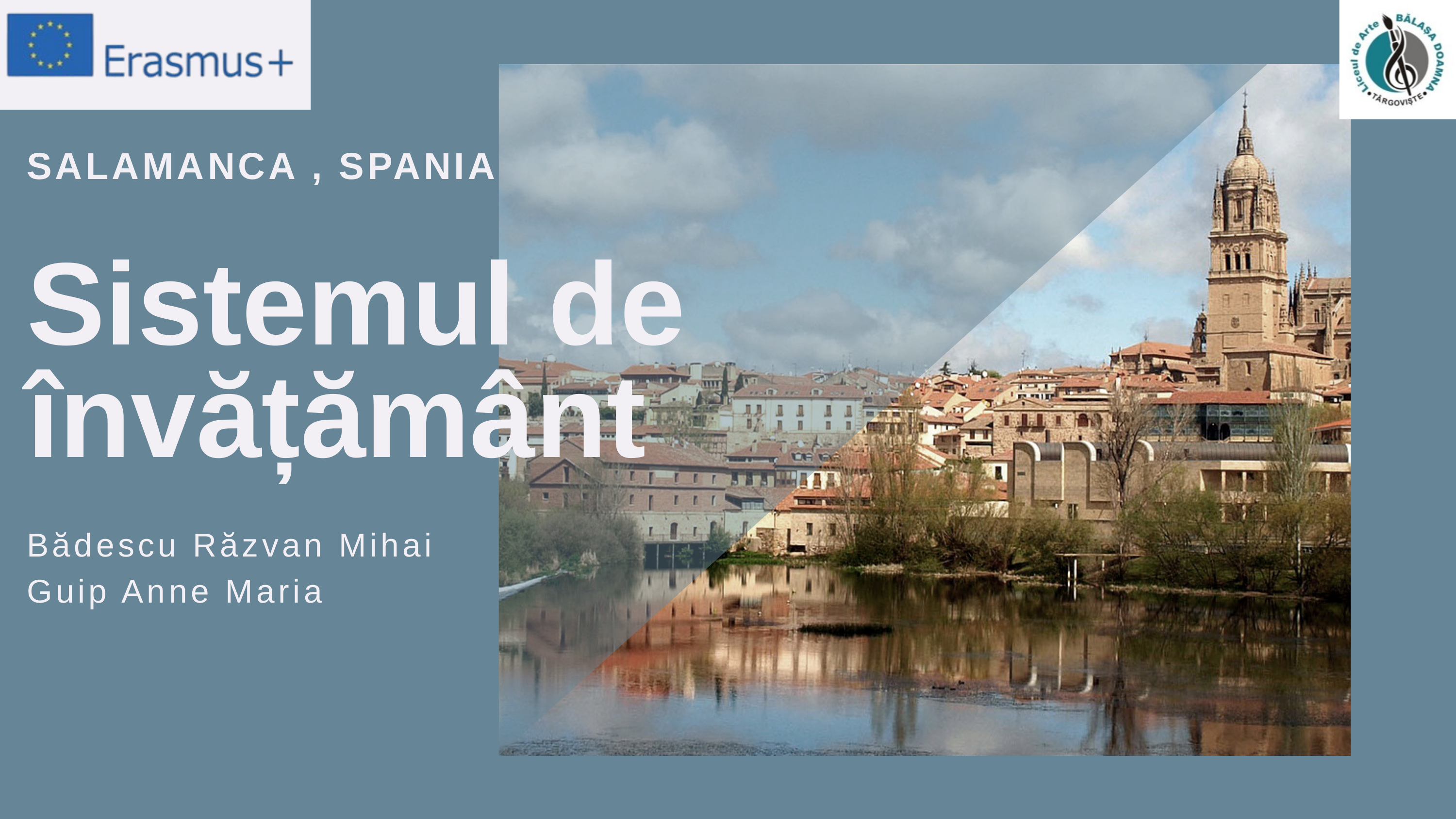

SALAMANCA , SPANIA
Sistemul de învățământ
Bădescu Răzvan Mihai
Guip Anne Maria